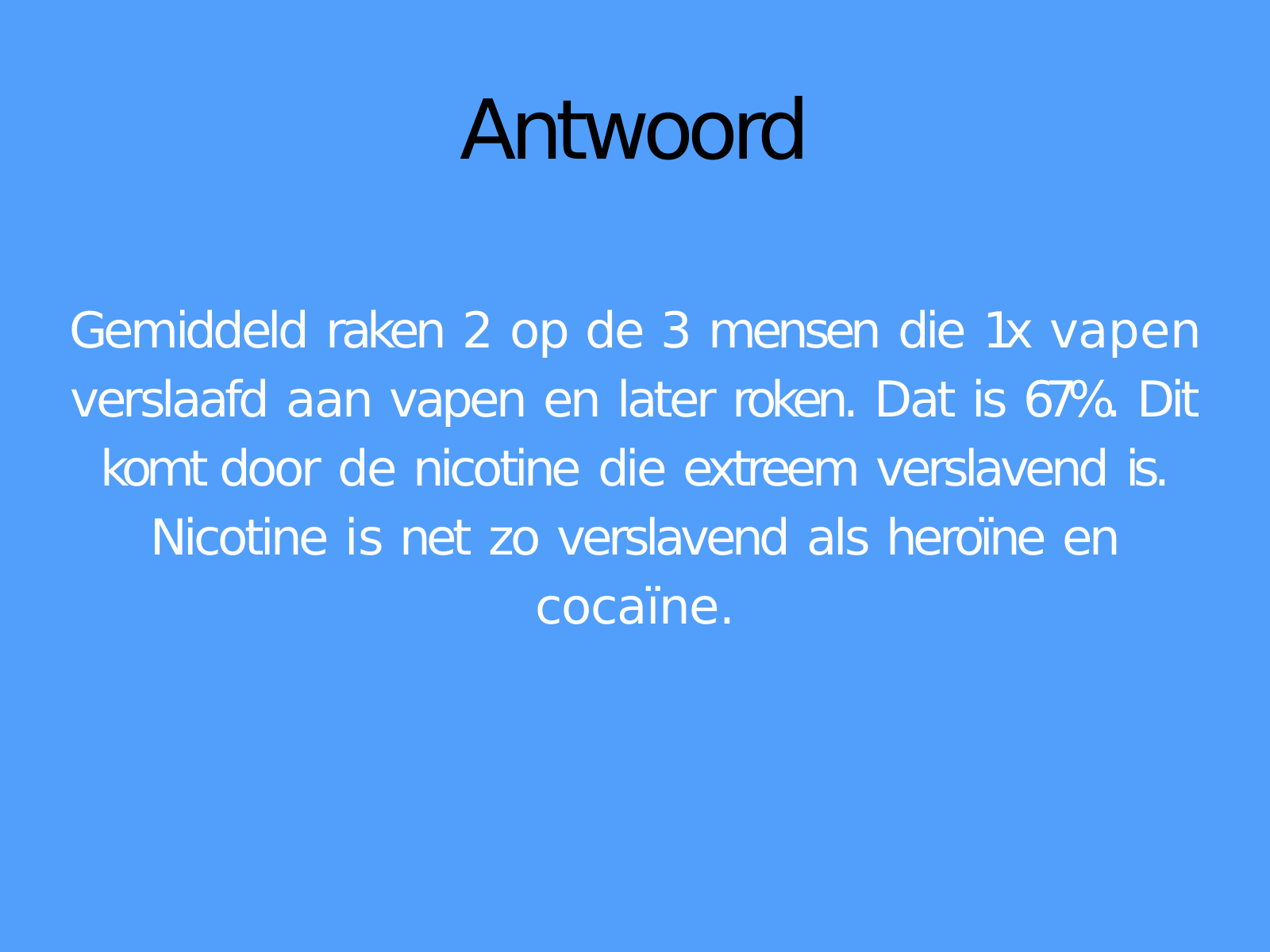

# Antwoord
Gemiddeld raken 2 op de 3 mensen die 1x vapen verslaafd aan vapen en later roken. Dat is 67%. Dit komt door de nicotine die extreem verslavend is. Nicotine is net zo verslavend als heroïne en cocaïne.